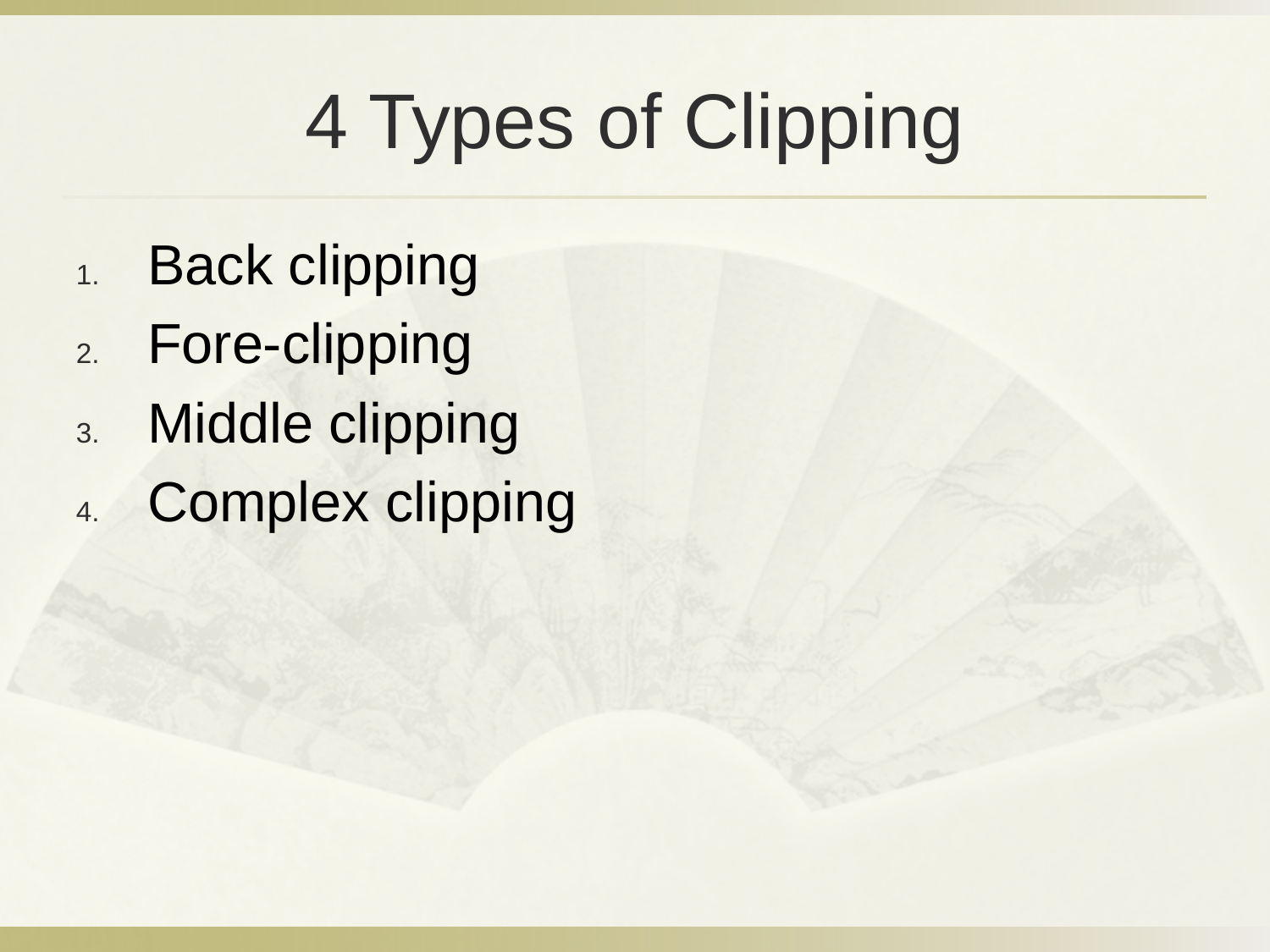

# 4 Types of Clipping
Back clipping
Fore-clipping
Middle clipping
Complex clipping